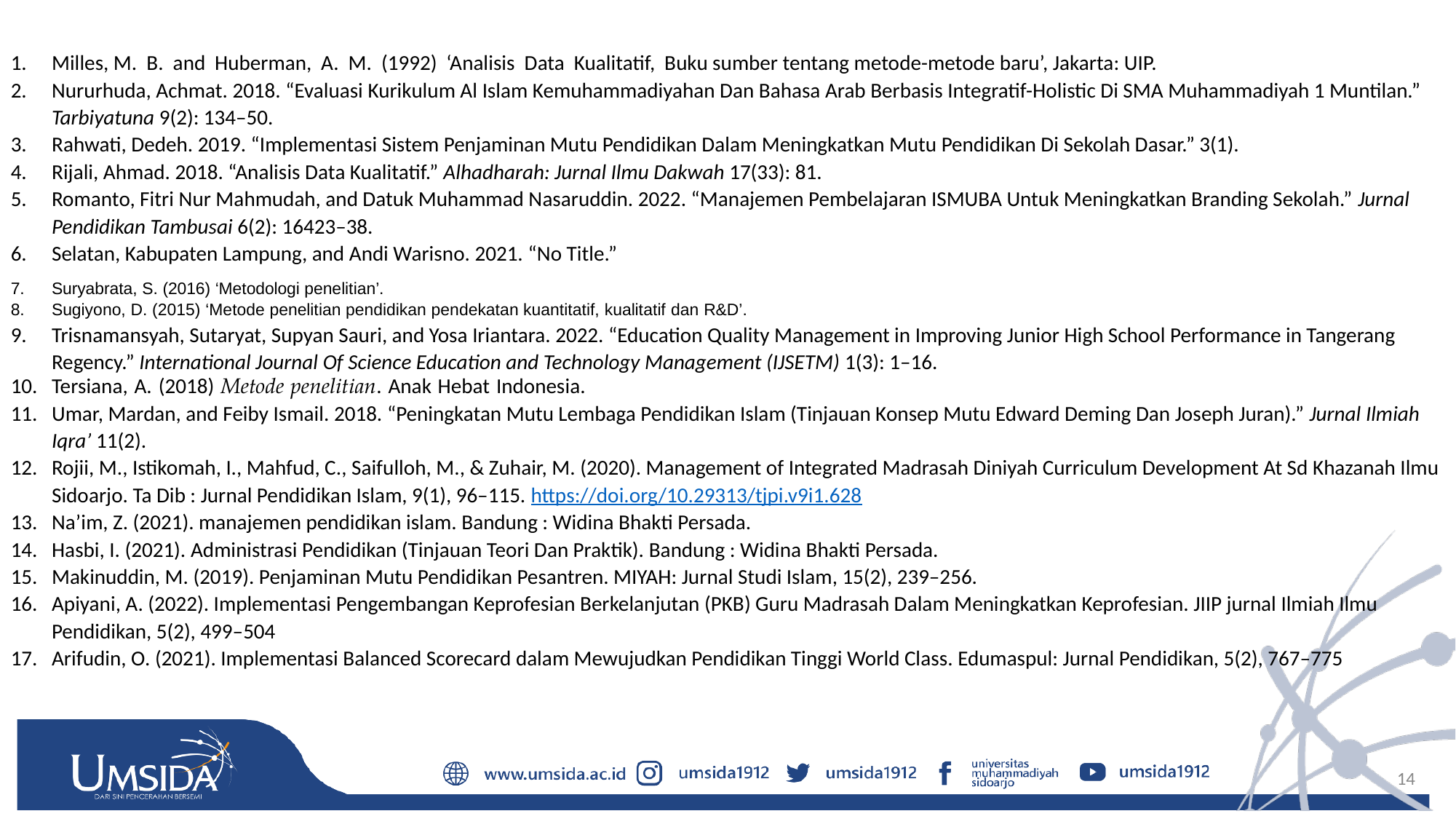

Milles, M.  B.  and  Huberman,  A.  M.  (1992)  ‘Analisis  Data  Kualitatif,  Buku sumber tentang metode-metode baru’, Jakarta: UIP.
Nururhuda, Achmat. 2018. “Evaluasi Kurikulum Al Islam Kemuhammadiyahan Dan Bahasa Arab Berbasis Integratif-Holistic Di SMA Muhammadiyah 1 Muntilan.” Tarbiyatuna 9(2): 134–50.
Rahwati, Dedeh. 2019. “Implementasi Sistem Penjaminan Mutu Pendidikan Dalam Meningkatkan Mutu Pendidikan Di Sekolah Dasar.” 3(1).
Rijali, Ahmad. 2018. “Analisis Data Kualitatif.” Alhadharah: Jurnal Ilmu Dakwah 17(33): 81.
Romanto, Fitri Nur Mahmudah, and Datuk Muhammad Nasaruddin. 2022. “Manajemen Pembelajaran ISMUBA Untuk Meningkatkan Branding Sekolah.” Jurnal Pendidikan Tambusai 6(2): 16423–38.
Selatan, Kabupaten Lampung, and Andi Warisno. 2021. “No Title.”
Suryabrata, S. (2016) ‘Metodologi penelitian’.
Sugiyono, D. (2015) ‘Metode penelitian pendidikan pendekatan kuantitatif, kualitatif dan R&D’.
Trisnamansyah, Sutaryat, Supyan Sauri, and Yosa Iriantara. 2022. “Education Quality Management in Improving Junior High School Performance in Tangerang Regency.” International Journal Of Science Education and Technology Management (IJSETM) 1(3): 1–16.
Tersiana, A. (2018) Metode penelitian. Anak Hebat Indonesia.
Umar, Mardan, and Feiby Ismail. 2018. “Peningkatan Mutu Lembaga Pendidikan Islam (Tinjauan Konsep Mutu Edward Deming Dan Joseph Juran).” Jurnal Ilmiah Iqra’ 11(2).
Rojii, M., Istikomah, I., Mahfud, C., Saifulloh, M., & Zuhair, M. (2020). Management of Integrated Madrasah Diniyah Curriculum Development At Sd Khazanah Ilmu Sidoarjo. Ta Dib : Jurnal Pendidikan Islam, 9(1), 96–115. https://doi.org/10.29313/tjpi.v9i1.628
Na’im, Z. (2021). manajemen pendidikan islam. Bandung : Widina Bhakti Persada.
Hasbi, I. (2021). Administrasi Pendidikan (Tinjauan Teori Dan Praktik). Bandung : Widina Bhakti Persada.
Makinuddin, M. (2019). Penjaminan Mutu Pendidikan Pesantren. MIYAH: Jurnal Studi Islam, 15(2), 239–256.
Apiyani, A. (2022). Implementasi Pengembangan Keprofesian Berkelanjutan (PKB) Guru Madrasah Dalam Meningkatkan Keprofesian. JIIP jurnal Ilmiah Ilmu Pendidikan, 5(2), 499–504
Arifudin, O. (2021). Implementasi Balanced Scorecard dalam Mewujudkan Pendidikan Tinggi World Class. Edumaspul: Jurnal Pendidikan, 5(2), 767–775